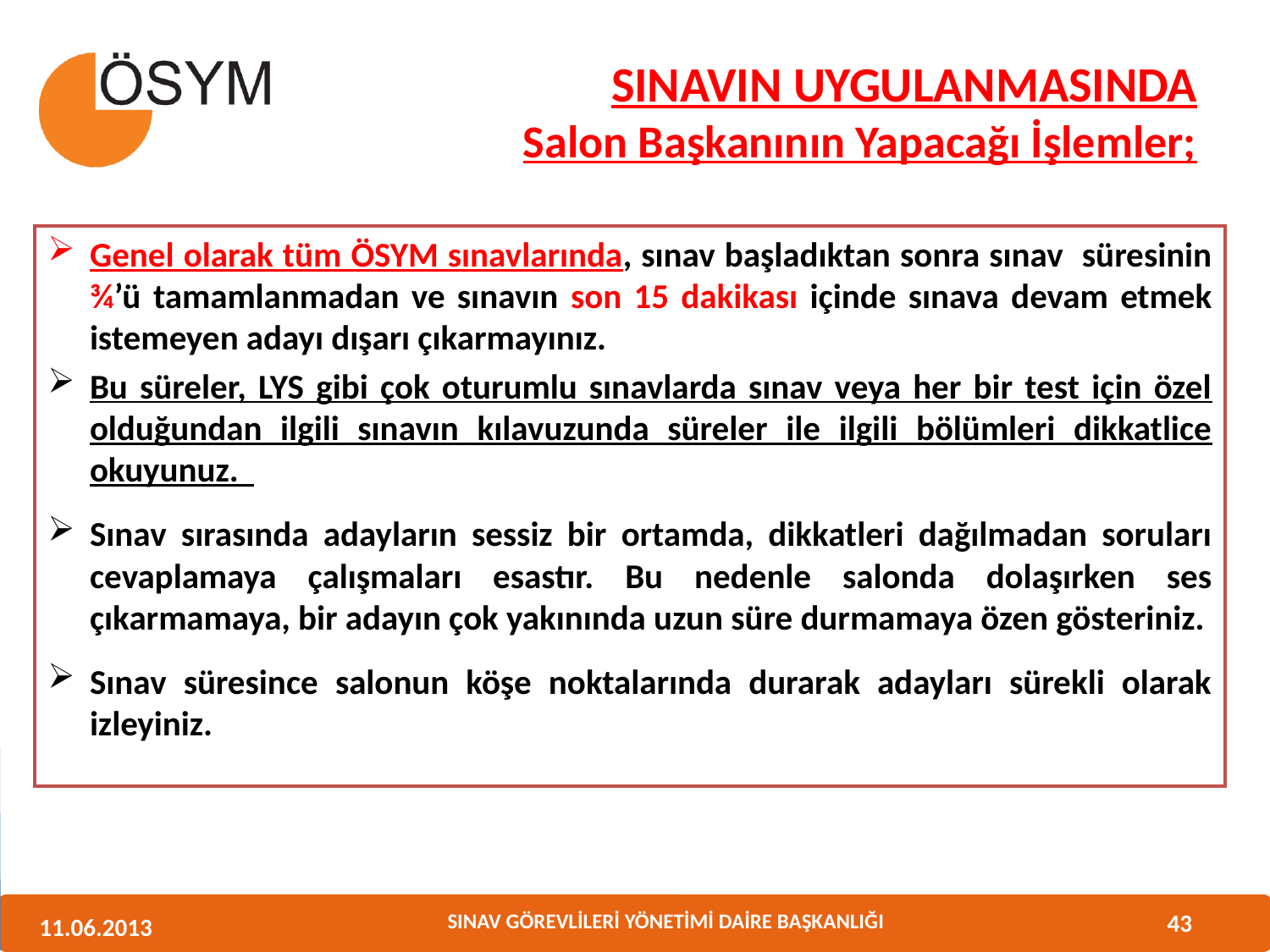

SINAVIN UYGULANMASINDA
Salon Başkanının Yapacağı İşlemler;
Genel olarak tüm ÖSYM sınavlarında, sınav başladıktan sonra sınav  süresinin ¾’ü tamamlanmadan ve sınavın son 15 dakikası içinde sınava devam etmek istemeyen adayı dışarı çıkarmayınız.
Bu süreler, LYS gibi çok oturumlu sınavlarda sınav veya her bir test için özel olduğundan ilgili sınavın kılavuzunda süreler ile ilgili bölümleri dikkatlice okuyunuz.

Sınav sırasında adayların sessiz bir ortamda, dikkatleri dağılmadan soruları cevaplamaya çalışmaları esastır. Bu nedenle salonda dolaşırken ses çıkarmamaya, bir adayın çok yakınında uzun süre durmamaya özen gösteriniz.

Sınav süresince salonun köşe noktalarında durarak adayları sürekli olarak izleyiniz.
43
11.06.2013